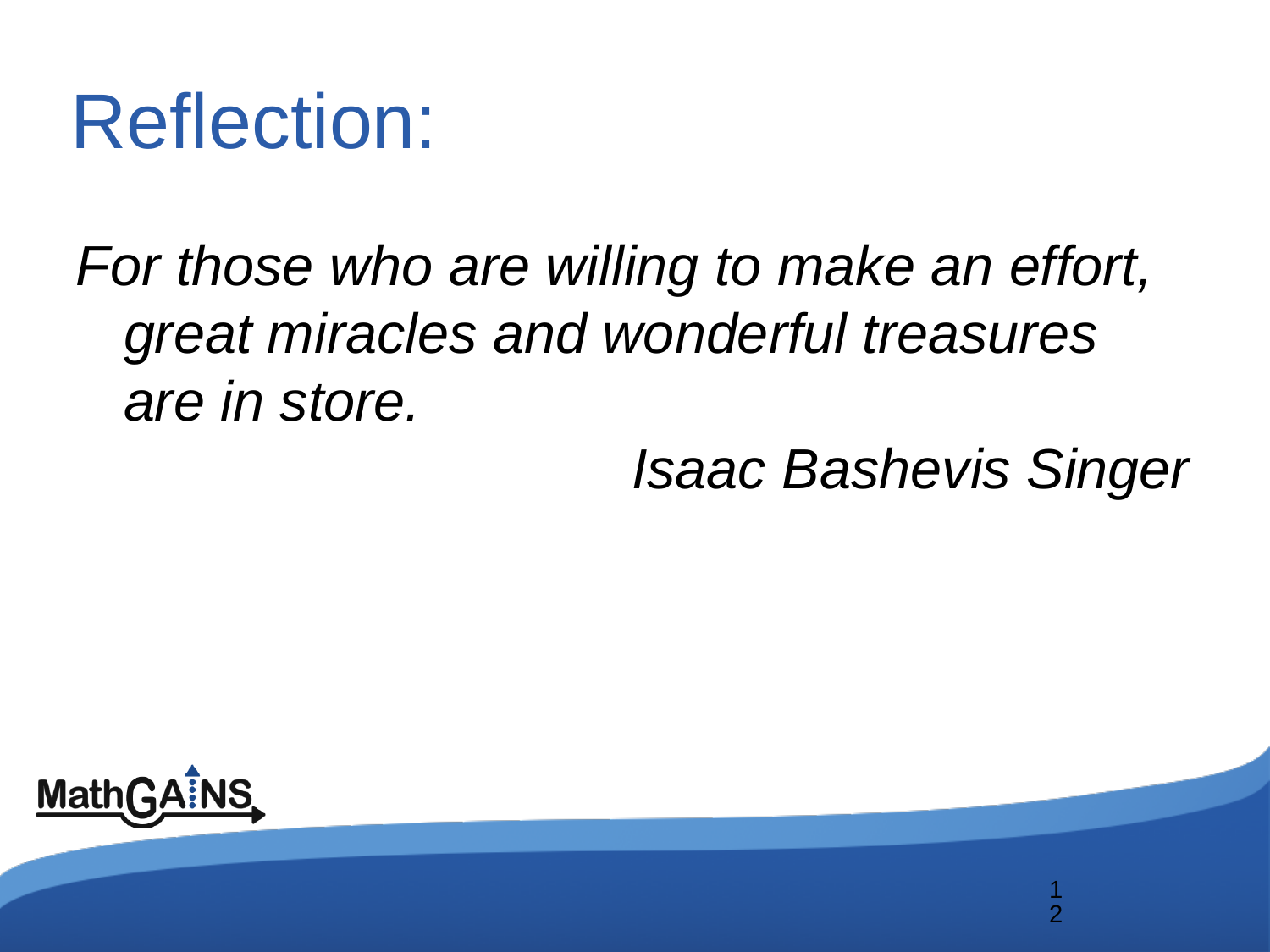

# Reflection:
For those who are willing to make an effort, great miracles and wonderful treasures are in store.
				Isaac Bashevis Singer
12